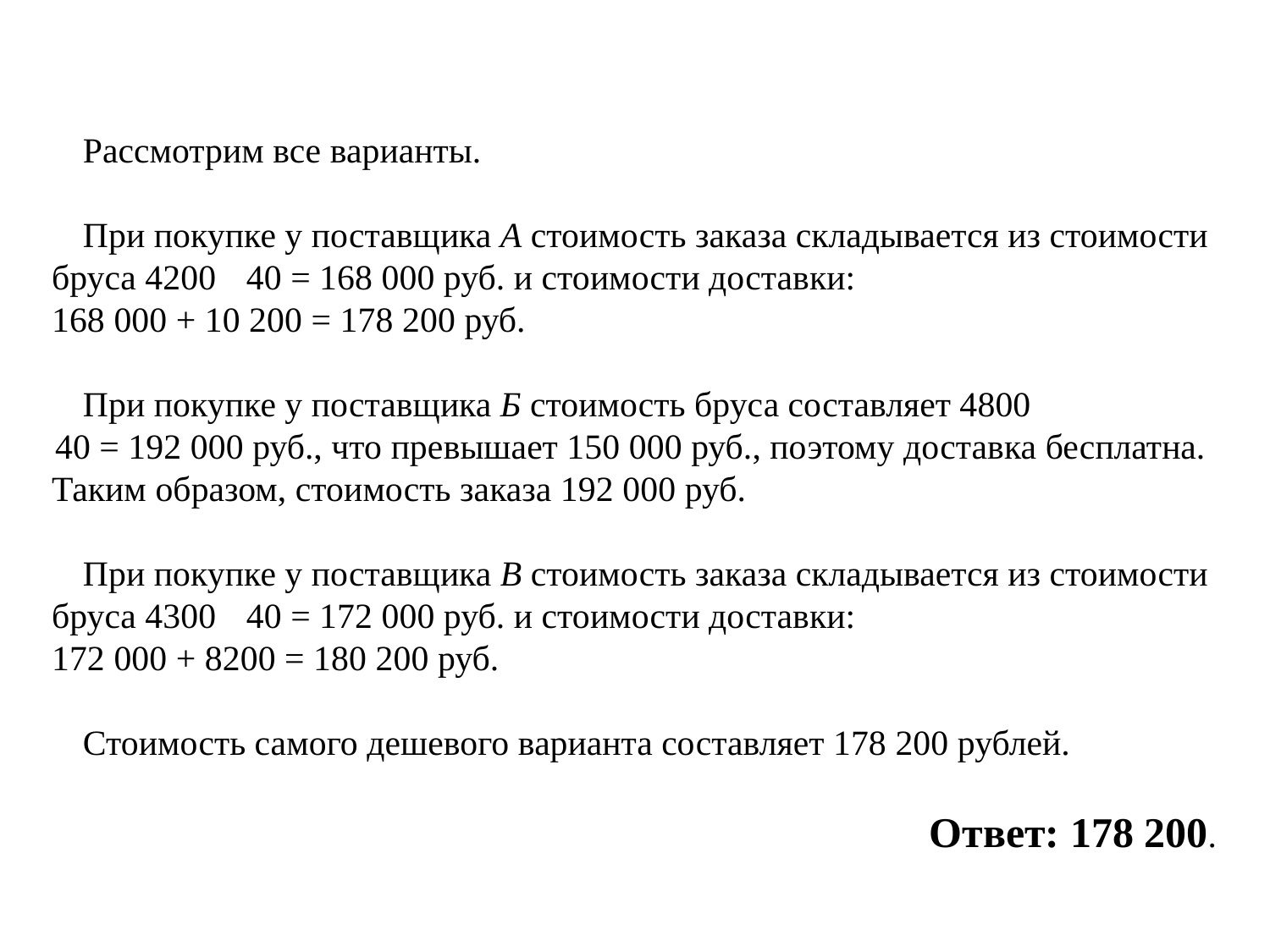

Рас­смот­рим все ва­ри­ан­ты.

При по­куп­ке у по­став­щи­ка A сто­и­мость за­ка­за скла­ды­ва­ет­ся из сто­и­мо­сти бруса 4200    40 = 168 000 руб. и сто­и­мо­сти до­став­ки: 168 000 + 10 200 = 178 200 руб.

При по­куп­ке у по­став­щи­ка Б сто­и­мость бруса со­став­ля­ет 4800    40 = 192 000 руб., что пре­вы­ша­ет 150 000 руб., по­это­му до­став­ка бес­плат­на. Таким об­ра­зом, сто­и­мость за­ка­за 192 000 руб.

При по­куп­ке у по­став­щи­ка В сто­и­мость за­ка­за скла­ды­ва­ет­ся из сто­и­мо­сти бруса 4300    40 = 172 000 руб. и сто­и­мо­сти до­став­ки: 172 000 + 8200 = 180 200 руб.

Сто­и­мость са­мо­го де­ше­во­го ва­ри­ан­та со­став­ля­ет 178 200 руб­лей.

Ответ: 178 200.